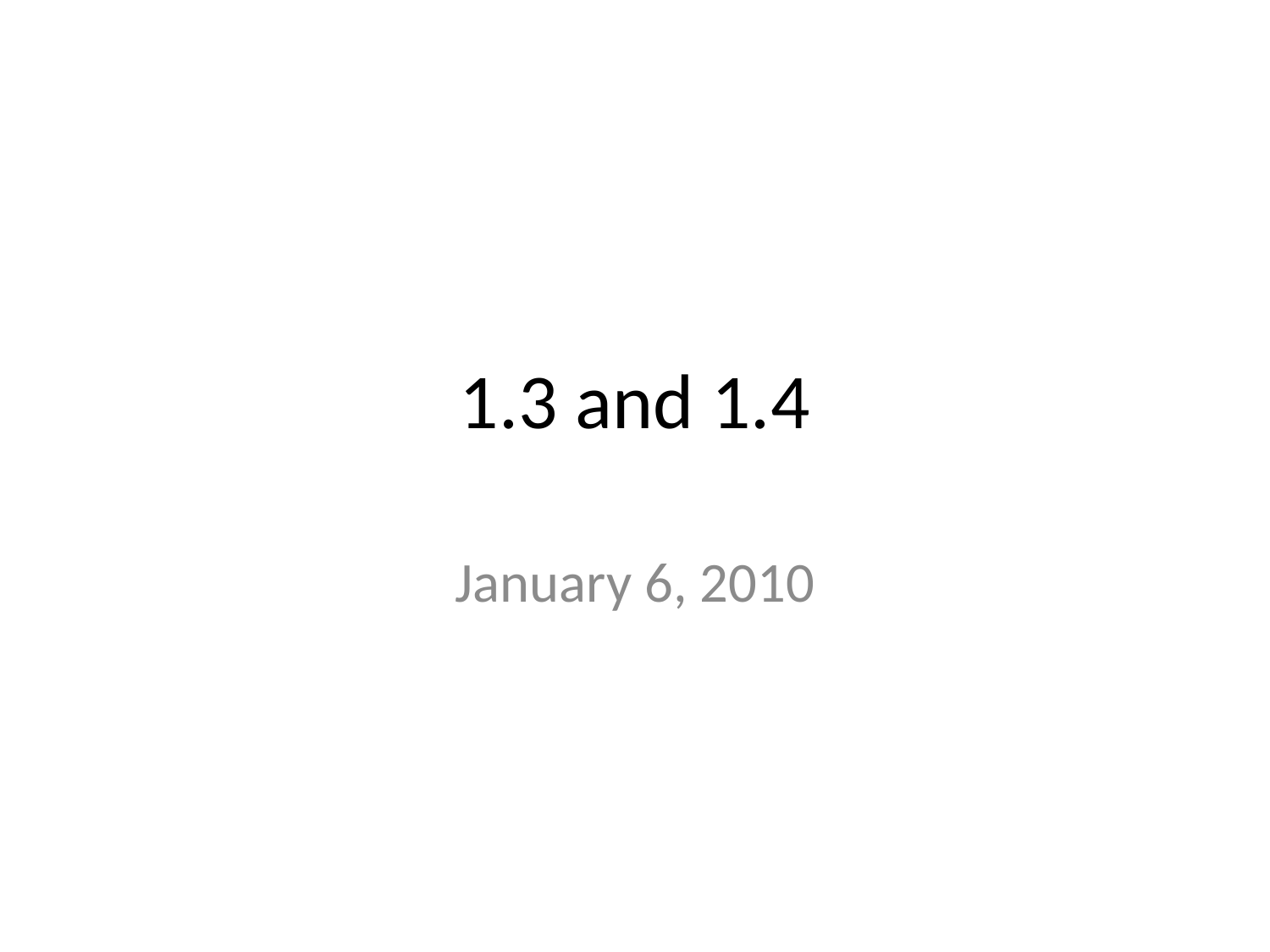

# 1.3 and 1.4
January 6, 2010